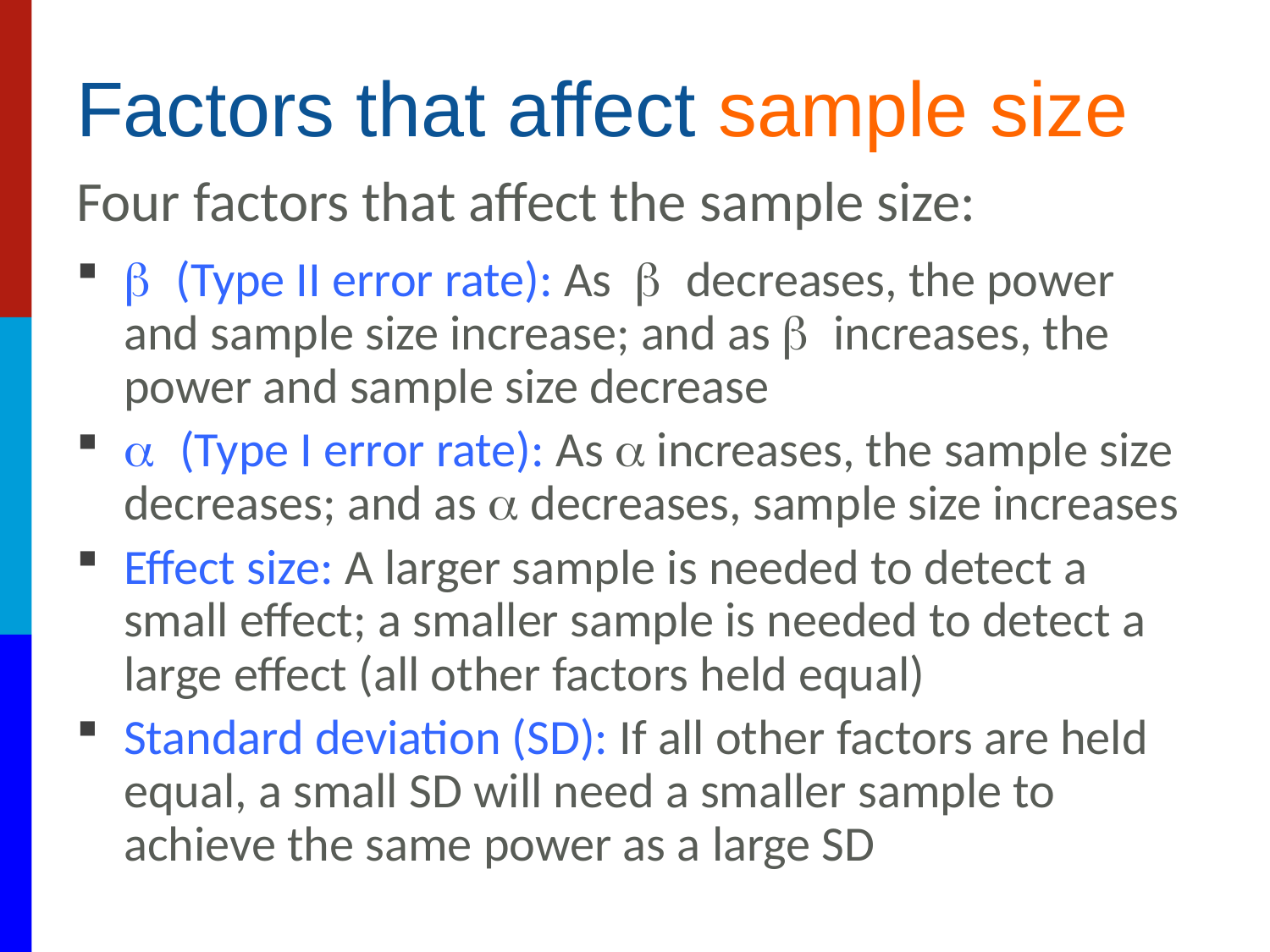

# Factors that affect sample size
Four factors that affect the sample size:
β (Type II error rate): As  β decreases, the power and sample size increase; and as β increases, the power and sample size decrease
α (Type I error rate): As α increases, the sample size decreases; and as α decreases, sample size increases
Effect size: A larger sample is needed to detect a small effect; a smaller sample is needed to detect a large effect (all other factors held equal)
Standard deviation (SD): If all other factors are held equal, a small SD will need a smaller sample to achieve the same power as a large SD